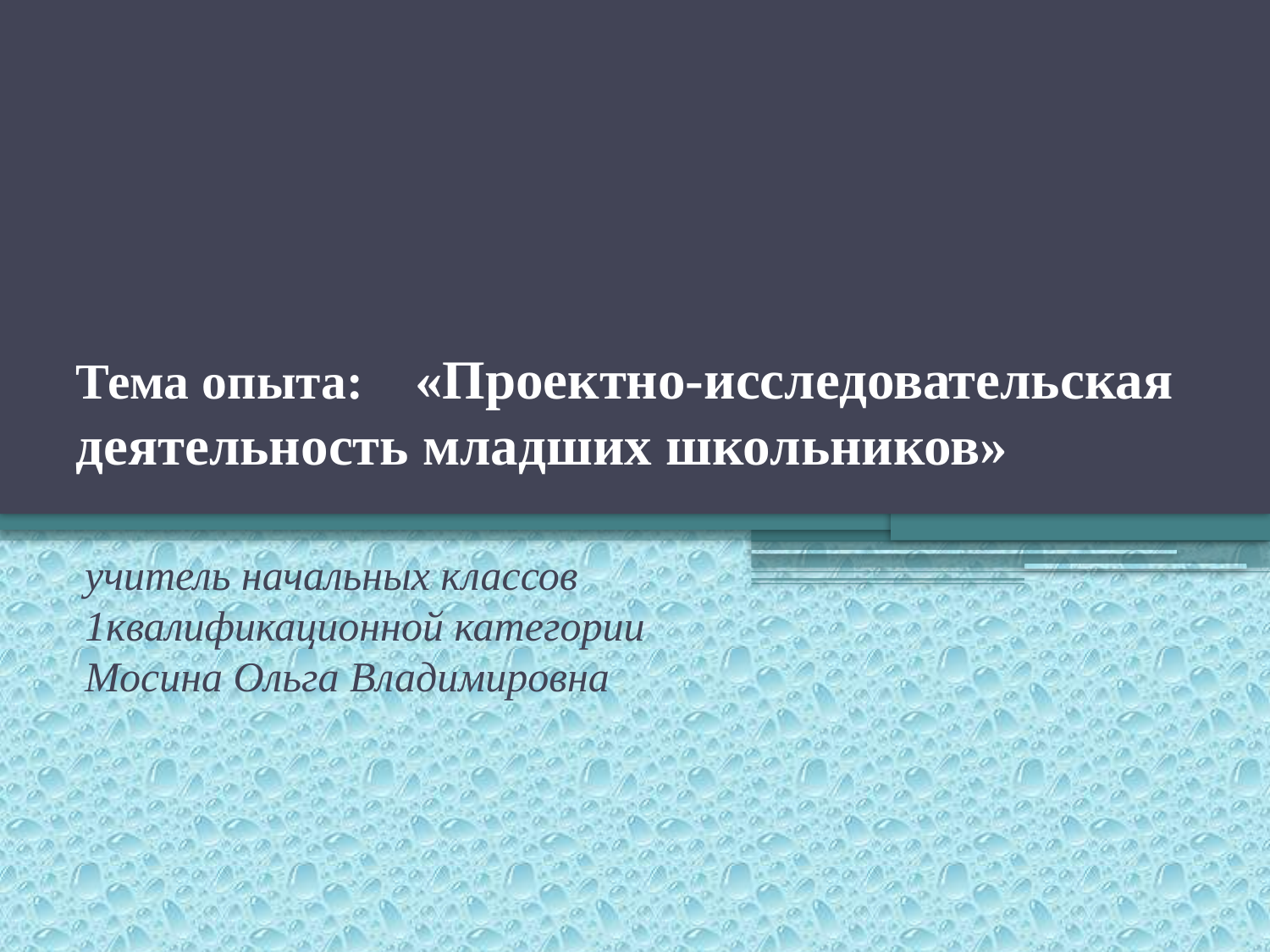

# Тема опыта:    «Проектно-исследовательская деятельность младших школьников»
учитель начальных классов 1квалификационной категории  Мосина Ольга Владимировна